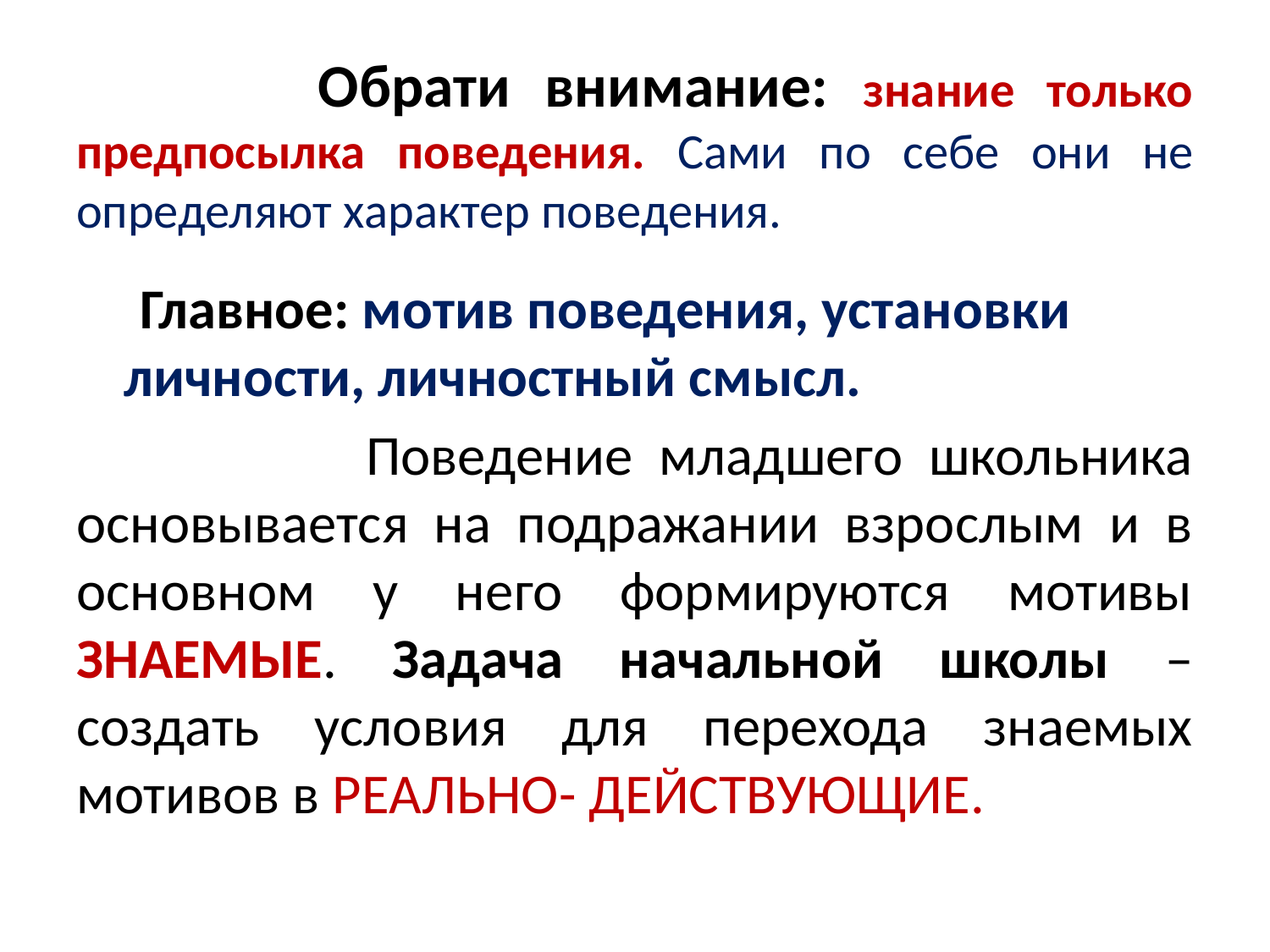

# Обрати внимание: знание только предпосылка поведения. Сами по себе они не определяют характер поведения.
     Главное: мотив поведения, установки личности, личностный смысл.
           Поведение младшего школьника основывается на подражании взрослым и в основном у него формируются мотивы ЗНАЕМЫЕ. Задача начальной школы – создать условия для перехода знаемых мотивов в РЕАЛЬНО- ДЕЙСТВУЮЩИЕ.